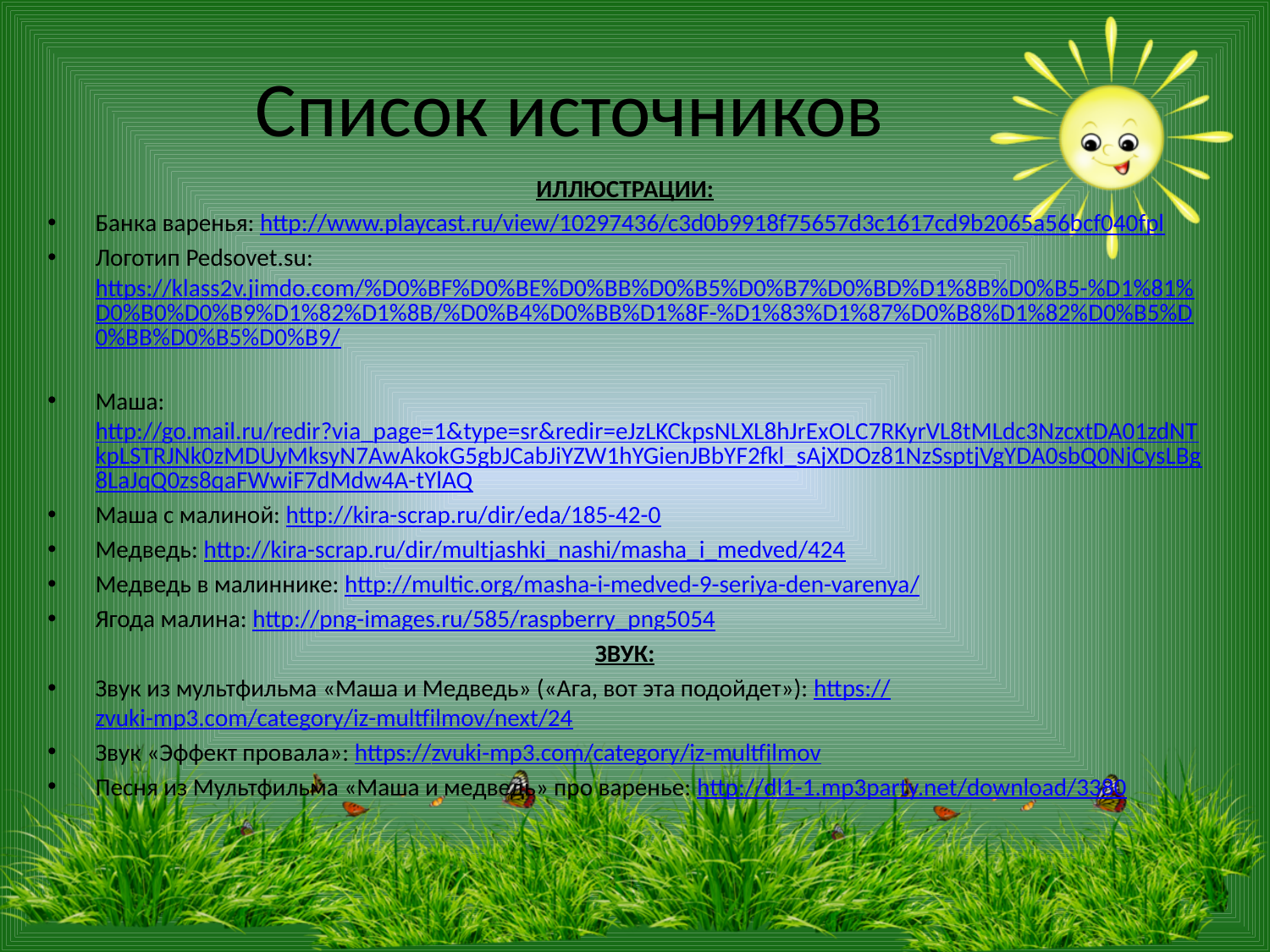

# Список источников
ИЛЛЮСТРАЦИИ:
Банка варенья: http://www.playcast.ru/view/10297436/c3d0b9918f75657d3c1617cd9b2065a56bcf040fpl
Логотип Pedsovet.su: https://klass2v.jimdo.com/%D0%BF%D0%BE%D0%BB%D0%B5%D0%B7%D0%BD%D1%8B%D0%B5-%D1%81%D0%B0%D0%B9%D1%82%D1%8B/%D0%B4%D0%BB%D1%8F-%D1%83%D1%87%D0%B8%D1%82%D0%B5%D0%BB%D0%B5%D0%B9/
Маша: http://go.mail.ru/redir?via_page=1&type=sr&redir=eJzLKCkpsNLXL8hJrExOLC7RKyrVL8tMLdc3NzcxtDA01zdNTkpLSTRJNk0zMDUyMksyN7AwAkokG5gbJCabJiYZW1hYGienJBbYF2fkl_sAjXDOz81NzSsptjVgYDA0sbQ0NjCysLBg8LaJqQ0zs8qaFWwiF7dMdw4A-tYlAQ
Маша с малиной: http://kira-scrap.ru/dir/eda/185-42-0
Медведь: http://kira-scrap.ru/dir/multjashki_nashi/masha_i_medved/424
Медведь в малиннике: http://multic.org/masha-i-medved-9-seriya-den-varenya/
Ягода малина: http://png-images.ru/585/raspberry_png5054
ЗВУК:
Звук из мультфильма «Маша и Медведь» («Ага, вот эта подойдет»): https://zvuki-mp3.com/category/iz-multfilmov/next/24
Звук «Эффект провала»: https://zvuki-mp3.com/category/iz-multfilmov
Песня из Мультфильма «Маша и медведь» про варенье: http://dl1-1.mp3party.net/download/3380